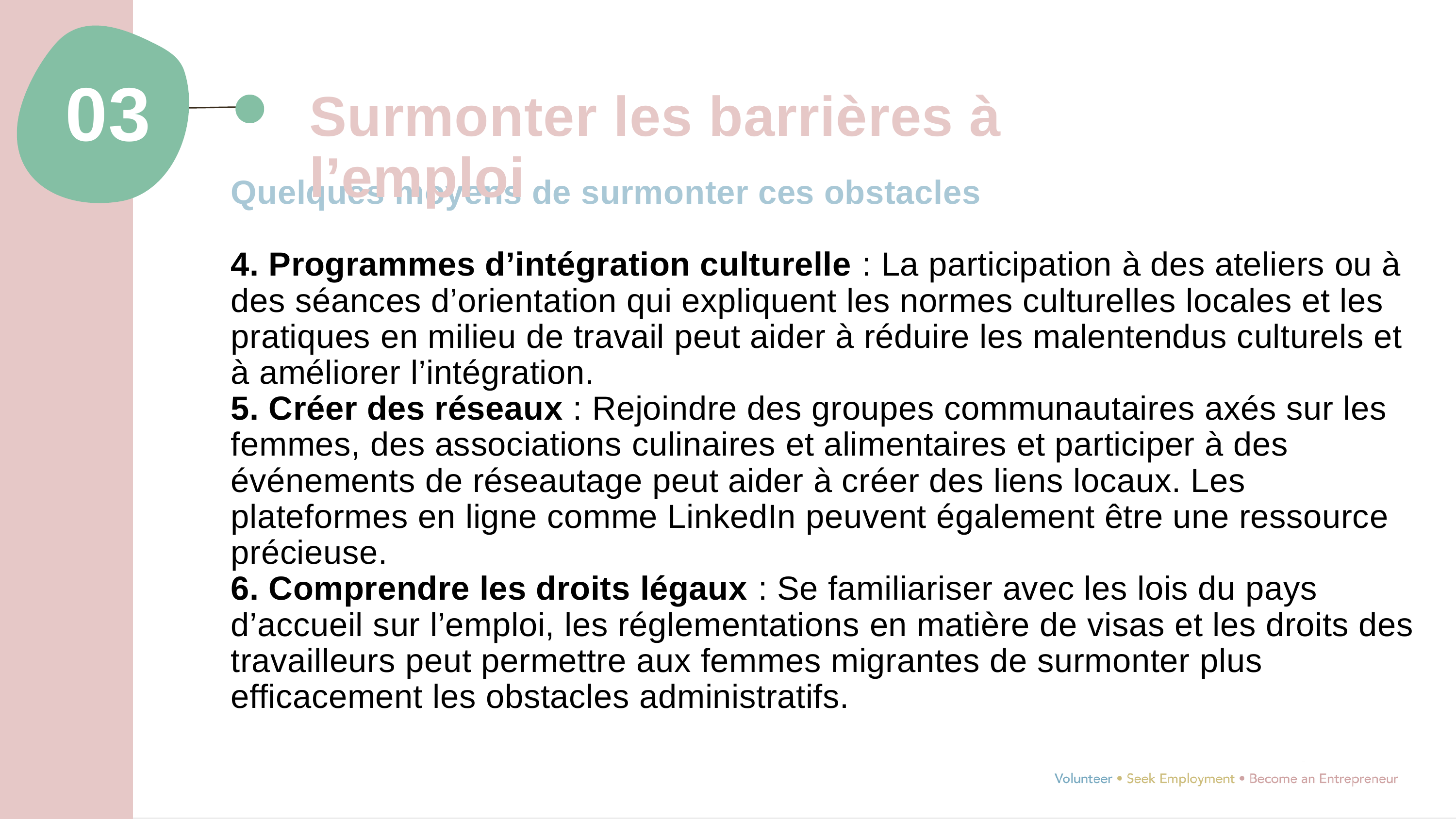

03
Surmonter les barrières à l’emploi

Quelques moyens de surmonter ces obstacles

4. Programmes d’intégration culturelle : La participation à des ateliers ou à des séances d’orientation qui expliquent les normes culturelles locales et les pratiques en milieu de travail peut aider à réduire les malentendus culturels et à améliorer l’intégration.
5. Créer des réseaux : Rejoindre des groupes communautaires axés sur les femmes, des associations culinaires et alimentaires et participer à des événements de réseautage peut aider à créer des liens locaux. Les plateformes en ligne comme LinkedIn peuvent également être une ressource précieuse.
6. Comprendre les droits légaux : Se familiariser avec les lois du pays d’accueil sur l’emploi, les réglementations en matière de visas et les droits des travailleurs peut permettre aux femmes migrantes de surmonter plus efficacement les obstacles administratifs.